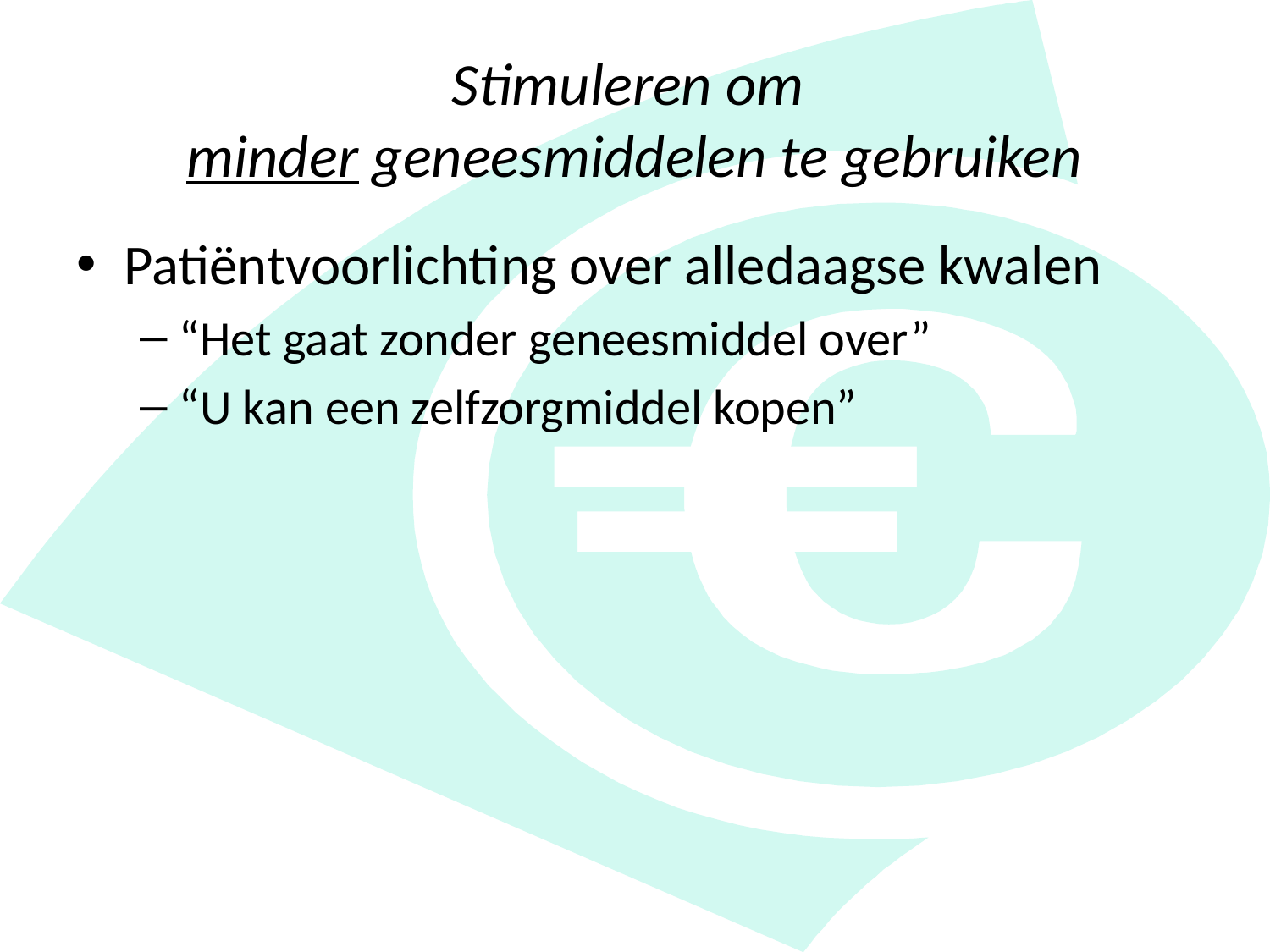

# Stimuleren om minder geneesmiddelen te gebruiken
Patiëntvoorlichting over alledaagse kwalen
“Het gaat zonder geneesmiddel over”
“U kan een zelfzorgmiddel kopen”